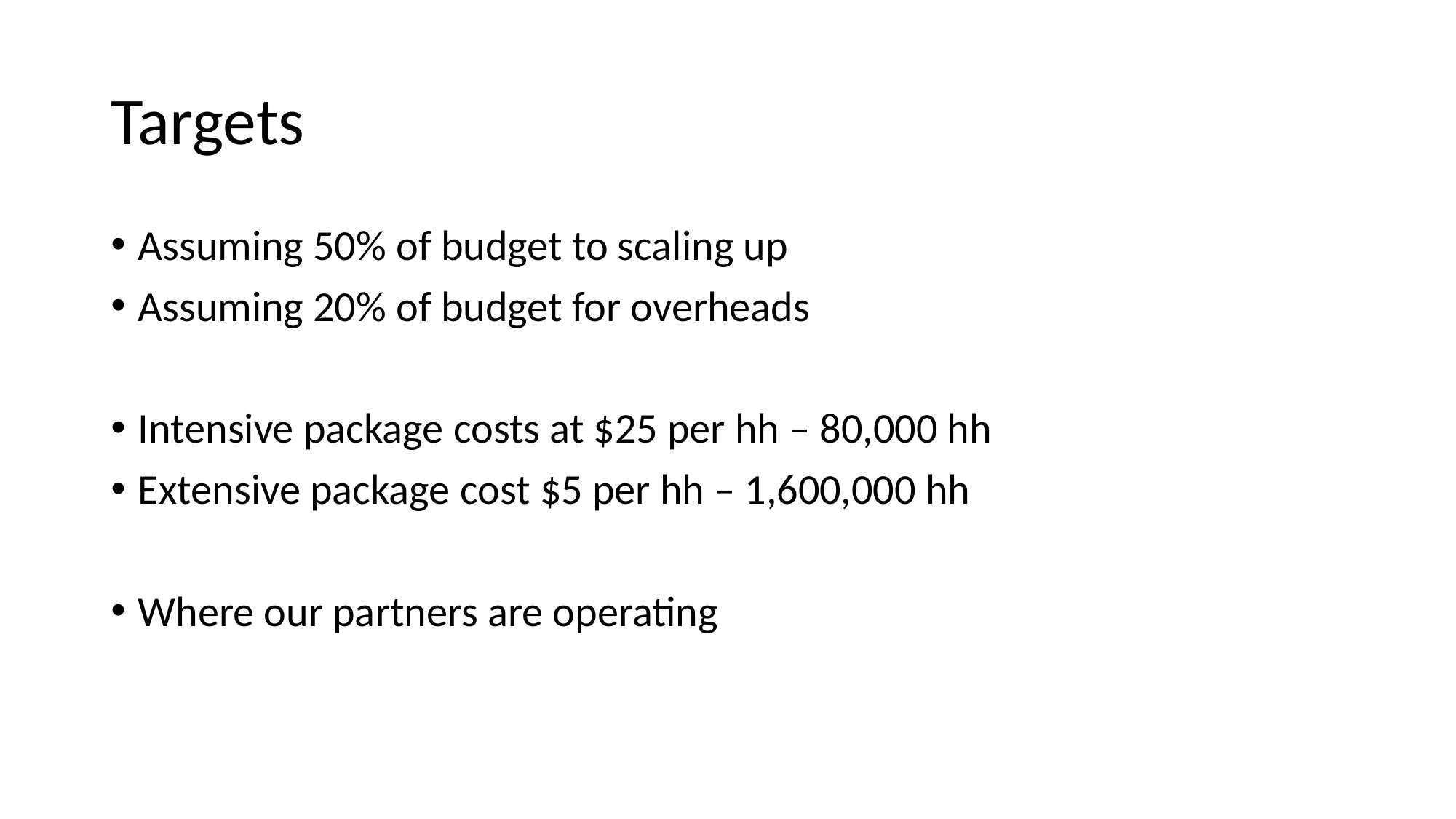

# Targets
Assuming 50% of budget to scaling up
Assuming 20% of budget for overheads

Intensive package costs at $25 per hh – 80,000 hh
Extensive package cost $5 per hh – 1,600,000 hh

Where our partners are operating